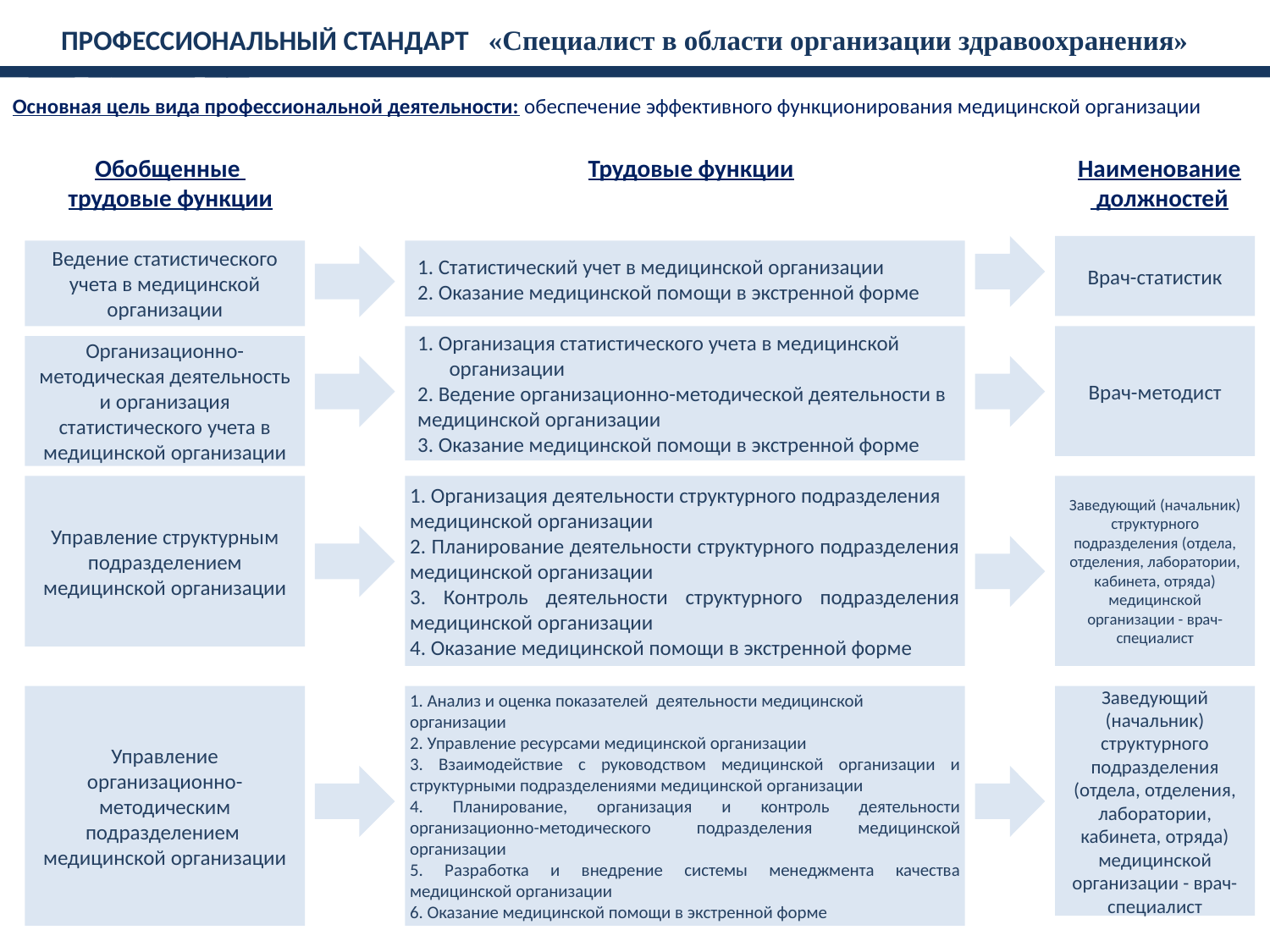

ПРОФЕССИОНАЛЬНЫЙ СТАНДАРТ   «Специалист в области организации здравоохранения»

Основная цель вида профессиональной деятельности: обеспечение эффективного функционирования медицинской организации
Обобщенные
трудовые функции
Трудовые функции
Наименование
 должностей

Врач-статистик
Ведение статистического учета в медицинской организации
1. Статистический учет в медицинской организации
2. Оказание медицинской помощи в экстренной форме

Управление структурным подразделением медицинской организации
1. Организация деятельности структурного подразделения медицинской организации
2. Планирование деятельности структурного подразделения медицинской организации
3. Контроль деятельности структурного подразделения медицинской организации
4. Оказание медицинской помощи в экстренной форме
Заведующий (начальник) структурного подразделения (отдела, отделения, лаборатории, кабинета, отряда) медицинской организации - врач-специалист

Управление организационно-методическим подразделением  медицинской организации
1. Анализ и оценка показателей  деятельности медицинской организации
2. Управление ресурсами медицинской организации
3. Взаимодействие с руководством медицинской организации и структурными подразделениями медицинской организации
4. Планирование, организация и контроль деятельности организационно-методического подразделения медицинской организации
5. Разработка и внедрение системы менеджмента качества медицинской организации
6. Оказание медицинской помощи в экстренной форме
Заведующий (начальник) структурного подразделения (отдела, отделения, лаборатории, кабинета, отряда) медицинской организации - врач-специалист

1. Организация статистического учета в медицинской организации
2. Ведение организационно-методической деятельности в медицинской организации
3. Оказание медицинской помощи в экстренной форме
Врач-методист
Организационно-методическая деятельность и организация статистического учета в медицинской организации